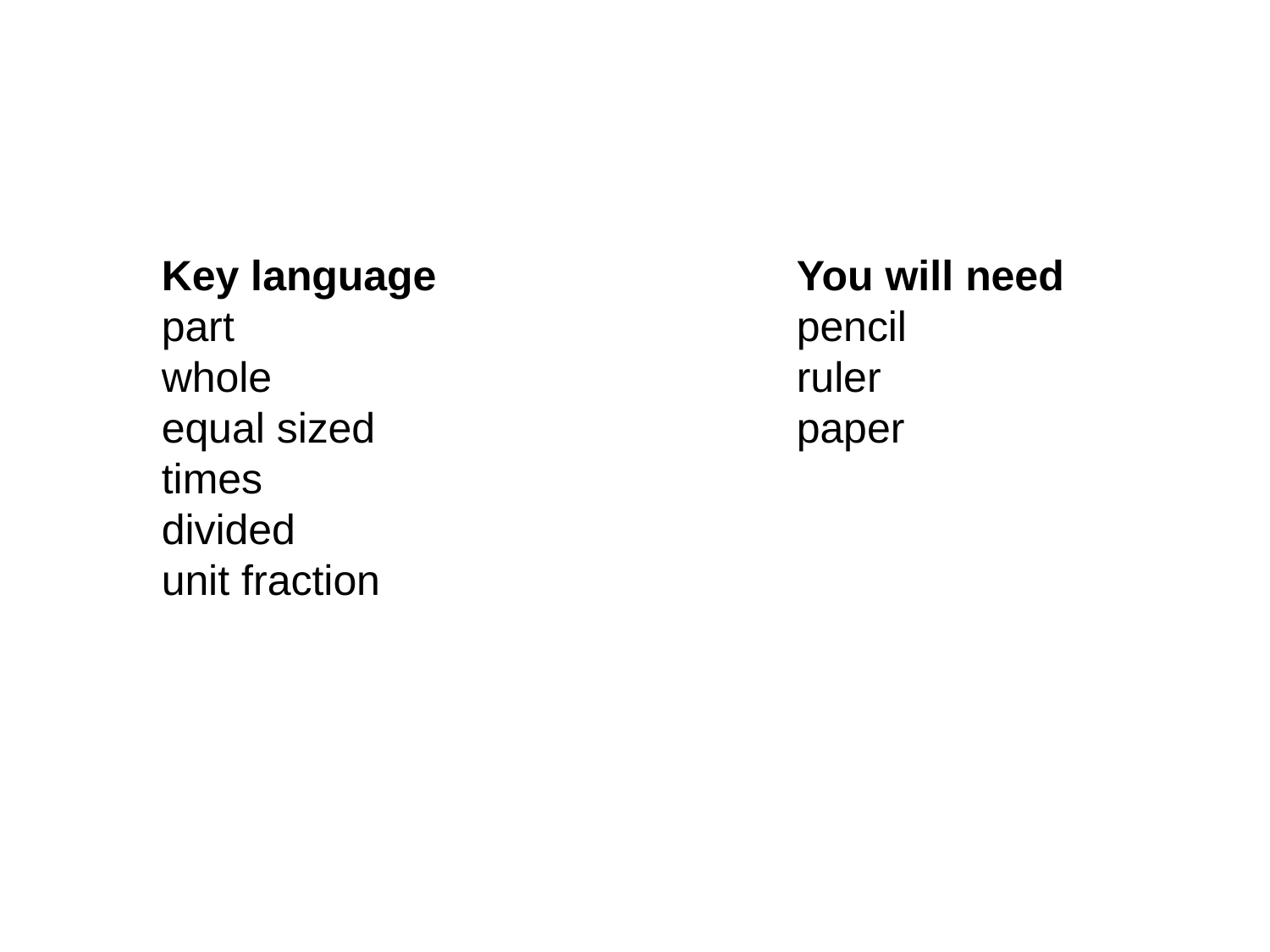

#
Key language			You will need
part					pencil
whole					ruler
equal sized				paper
times
divided
unit fraction